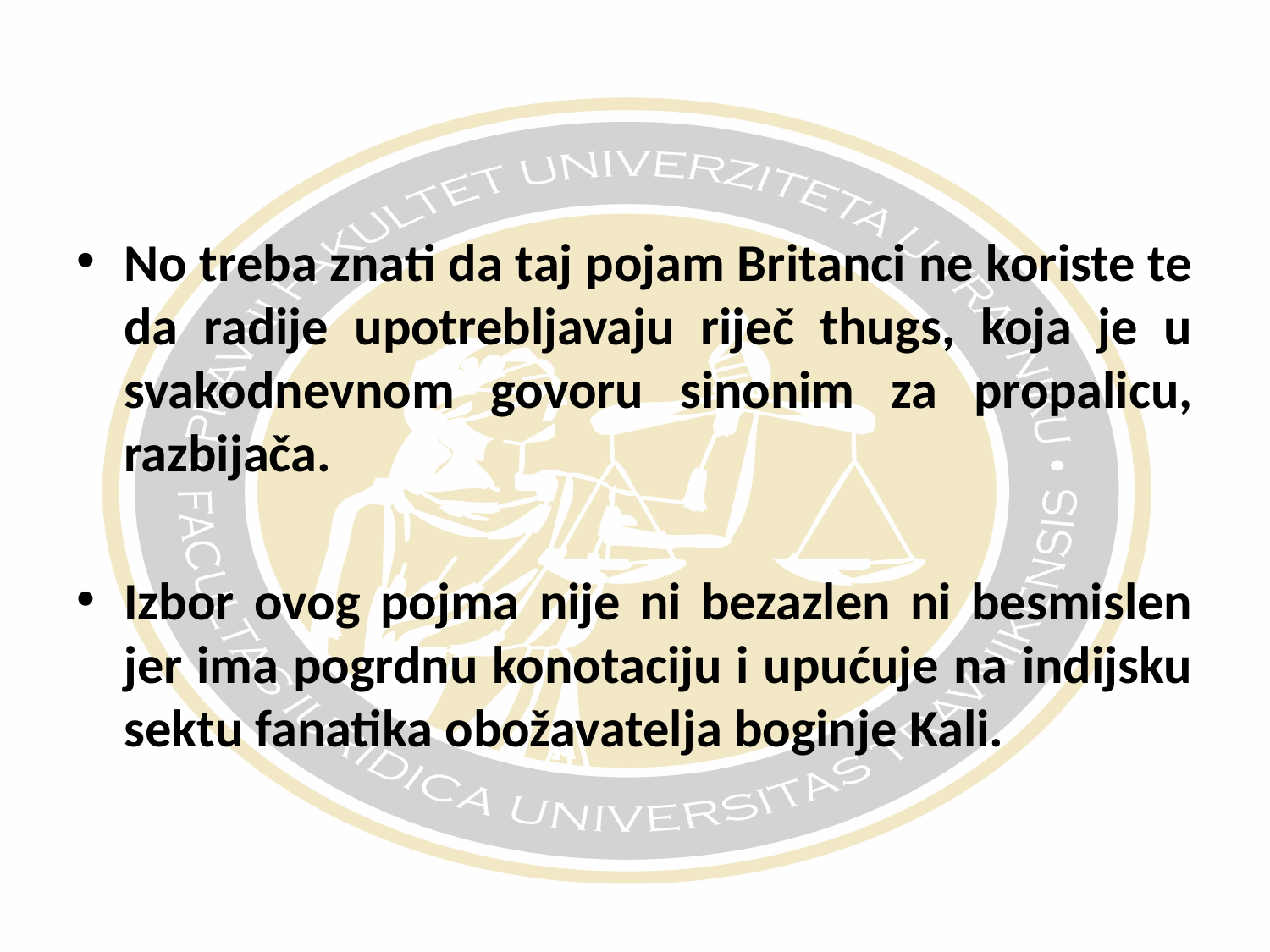

#
No treba znati da taj pojam Britanci ne koriste te da radije upotrebljavaju riječ thugs, koja je u svakodnevnom govoru sinonim za propalicu, razbijača.

Izbor ovog pojma nije ni bezazlen ni besmislen jer ima pogrdnu konotaciju i upućuje na indijsku sektu fanatika obožavatelja boginje Kali.